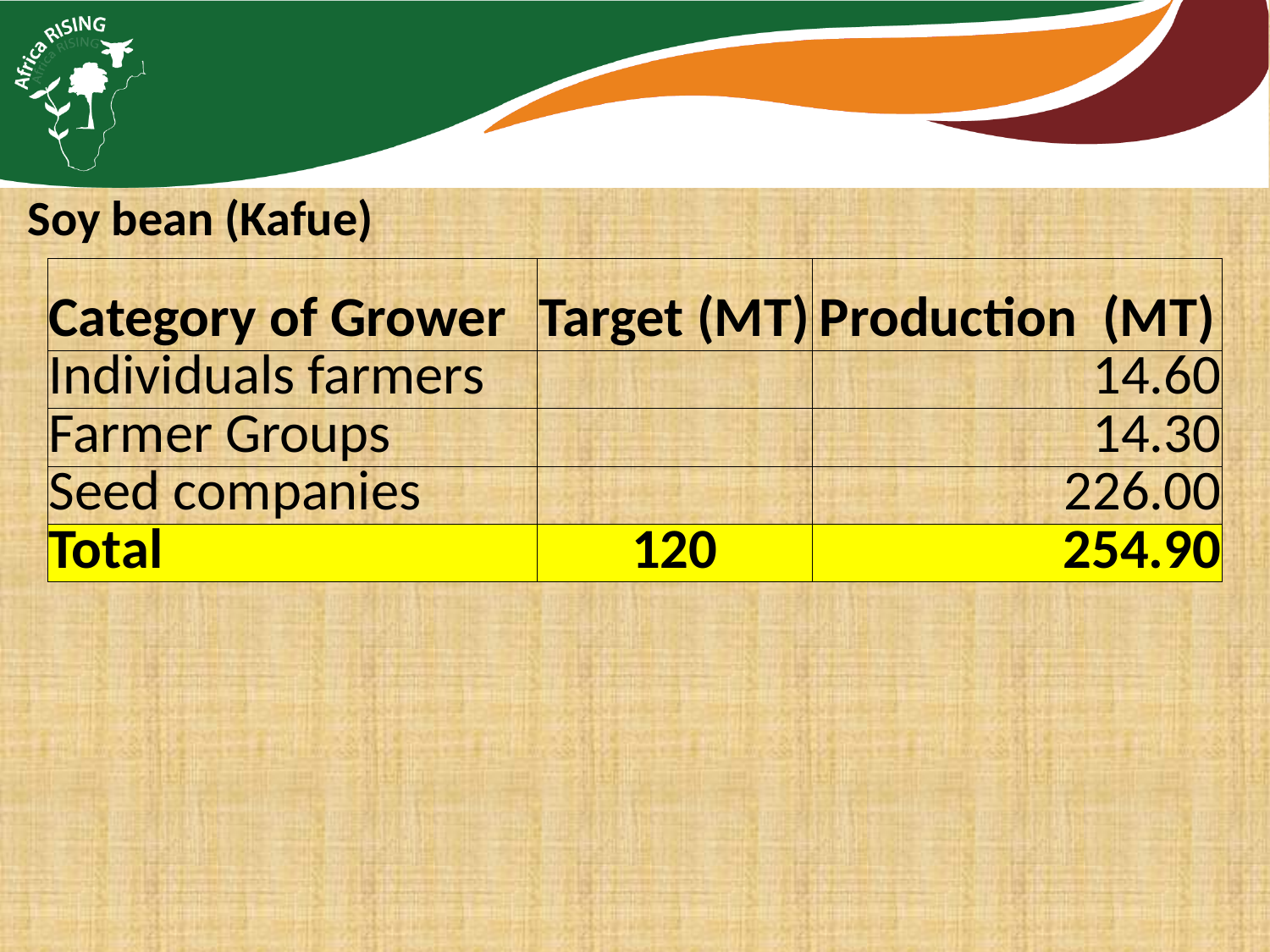

Soy bean (Kafue)
| Category of Grower | Target (MT) | Production (MT) |
| --- | --- | --- |
| Individuals farmers |  | 14.60 |
| Farmer Groups |  | 14.30 |
| Seed companies |  | 226.00 |
| Total | 120 | 254.90 |